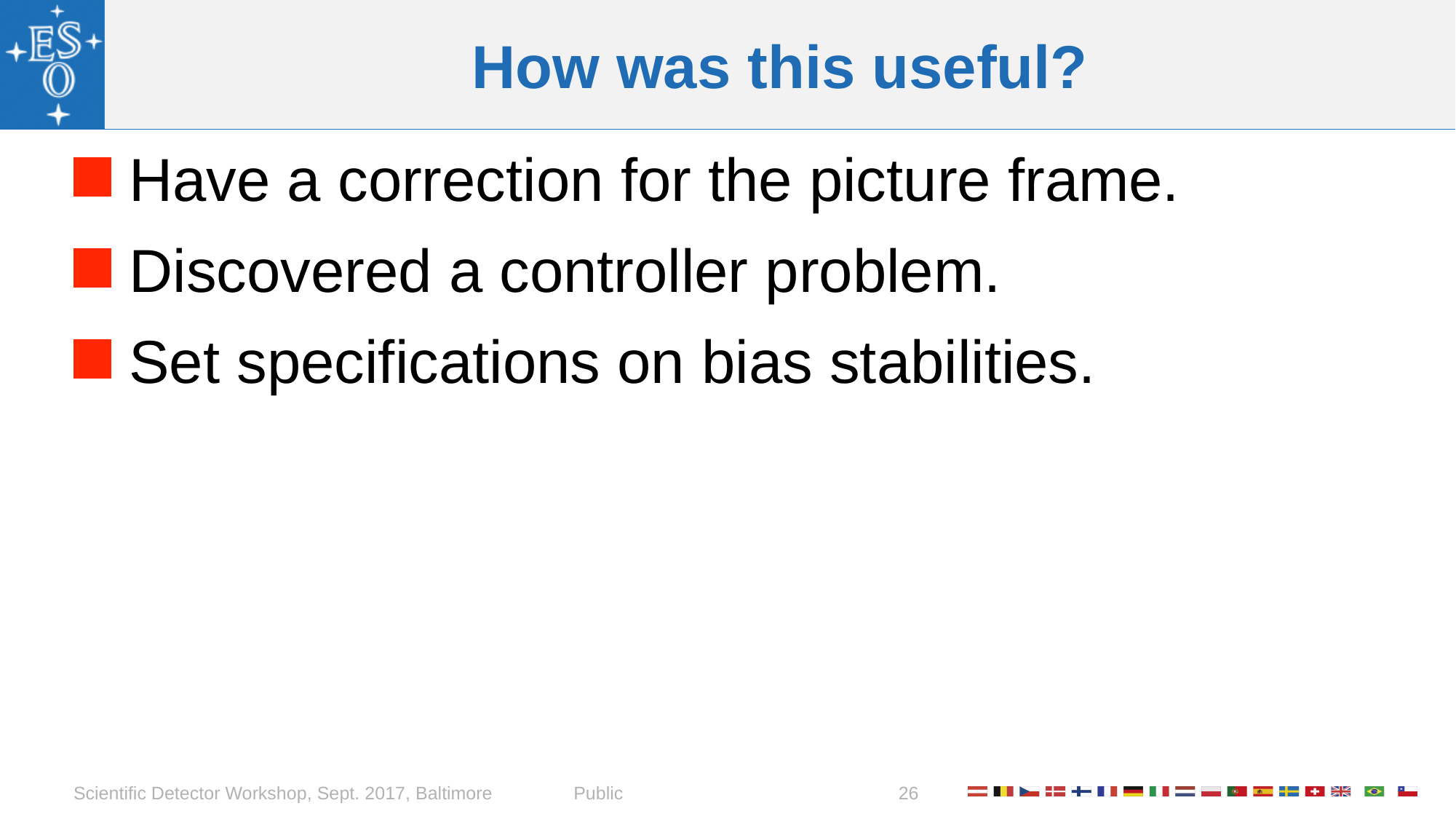

# How was this useful?
 Have a correction for the picture frame.
 Discovered a controller problem.
 Set specifications on bias stabilities.
Scientific Detector Workshop, Sept. 2017, Baltimore                Public
26